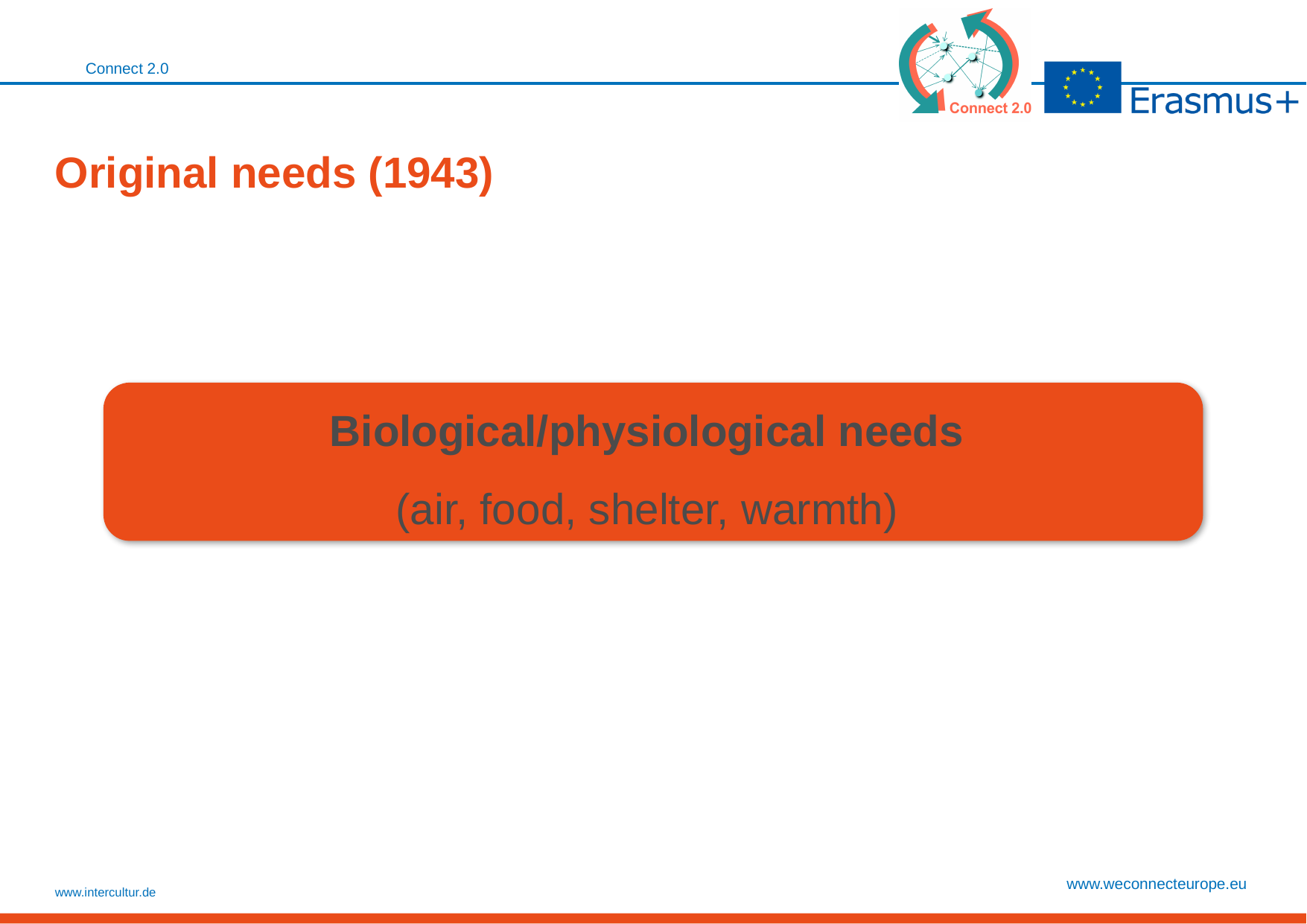

Connect 2.0
# Original needs (1943)

Biological/physiological needs
(air, food, shelter, warmth)